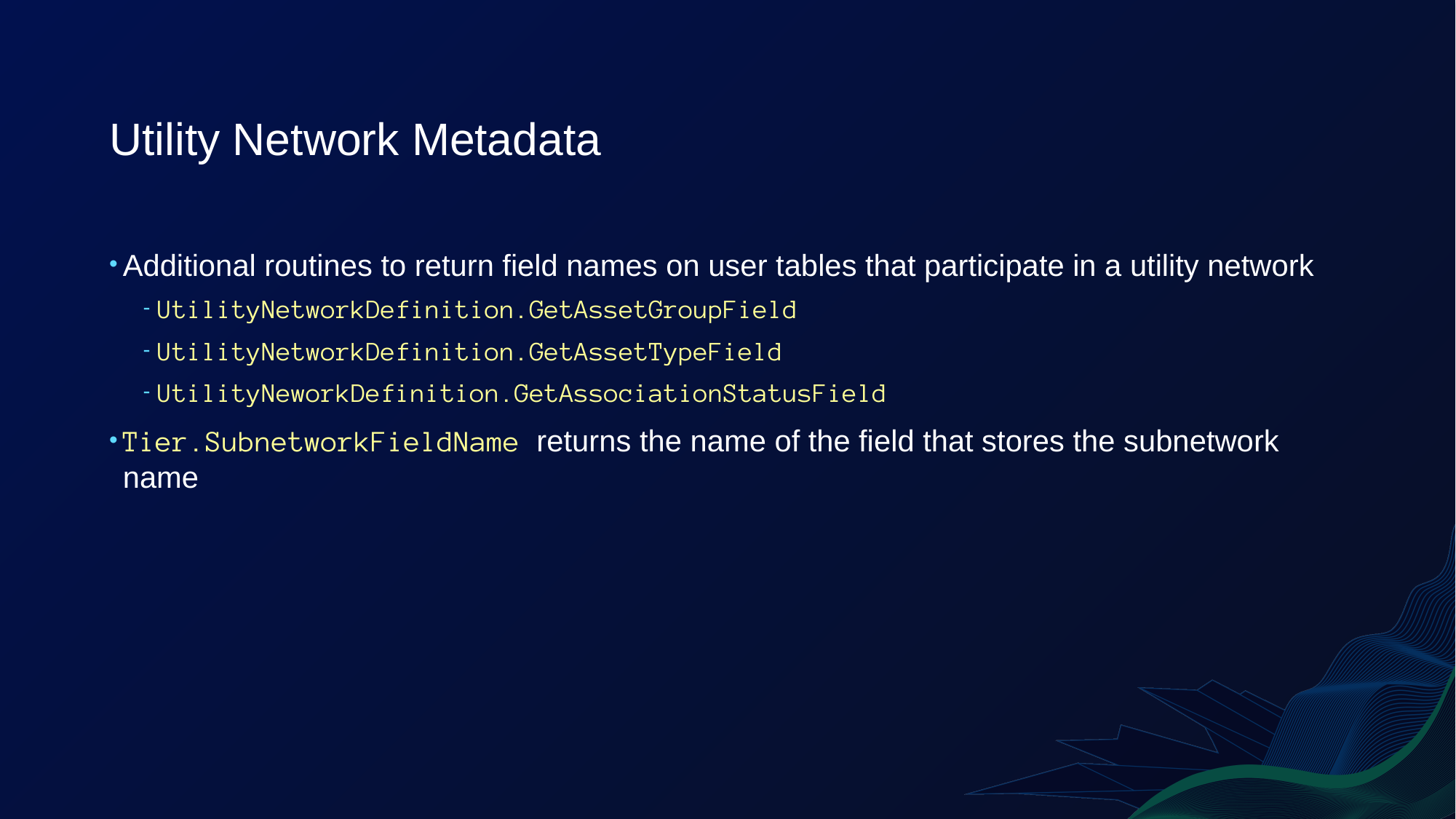

# Utility Network Metadata
Additional routines to return field names on user tables that participate in a utility network
UtilityNetworkDefinition.GetAssetGroupField
UtilityNetworkDefinition.GetAssetTypeField
UtilityNeworkDefinition.GetAssociationStatusField
Tier.SubnetworkFieldName returns the name of the field that stores the subnetwork name